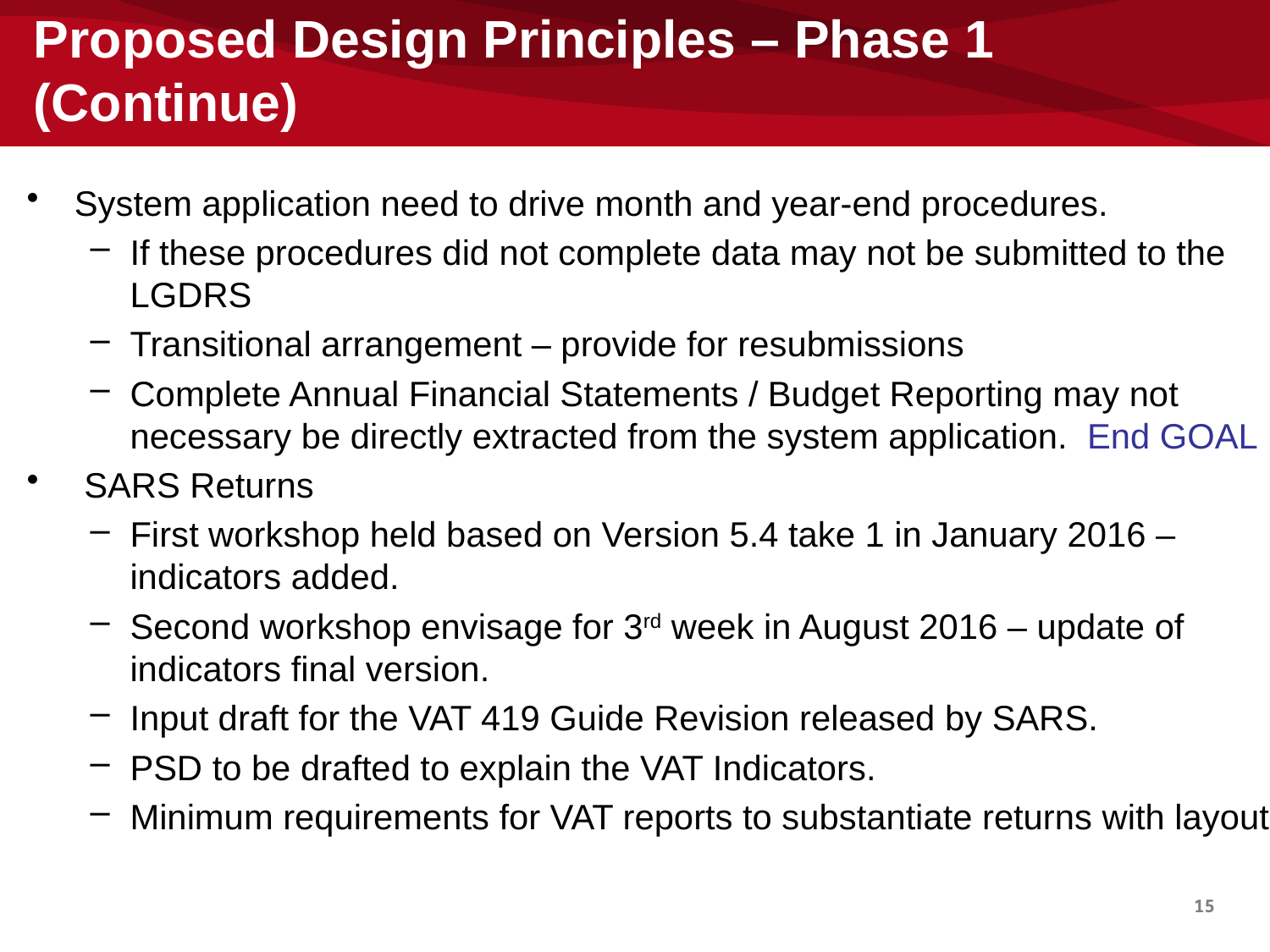

# Proposed Design Principles – Phase 1  (Continue)
System application need to drive month and year-end procedures.
If these procedures did not complete data may not be submitted to the LGDRS
Transitional arrangement – provide for resubmissions
Complete Annual Financial Statements / Budget Reporting may not necessary be directly extracted from the system application.  End GOAL
 SARS Returns
First workshop held based on Version 5.4 take 1 in January 2016 – indicators added.
Second workshop envisage for 3rd week in August 2016 – update of indicators final version.
Input draft for the VAT 419 Guide Revision released by SARS.
PSD to be drafted to explain the VAT Indicators.
Minimum requirements for VAT reports to substantiate returns with layout

15